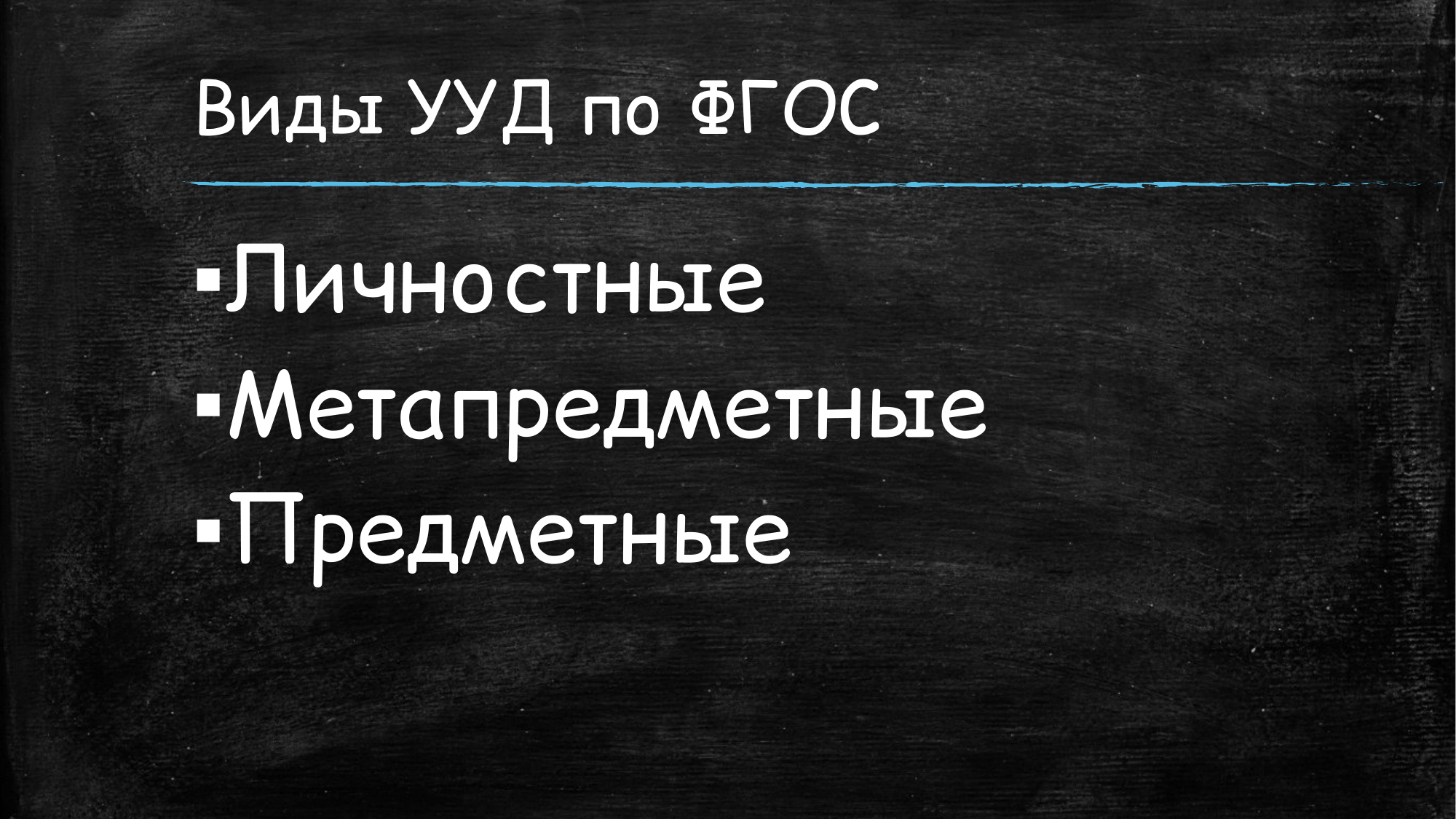

# Виды УУД по ФГОС
Личностные
Метапредметные
Предметные